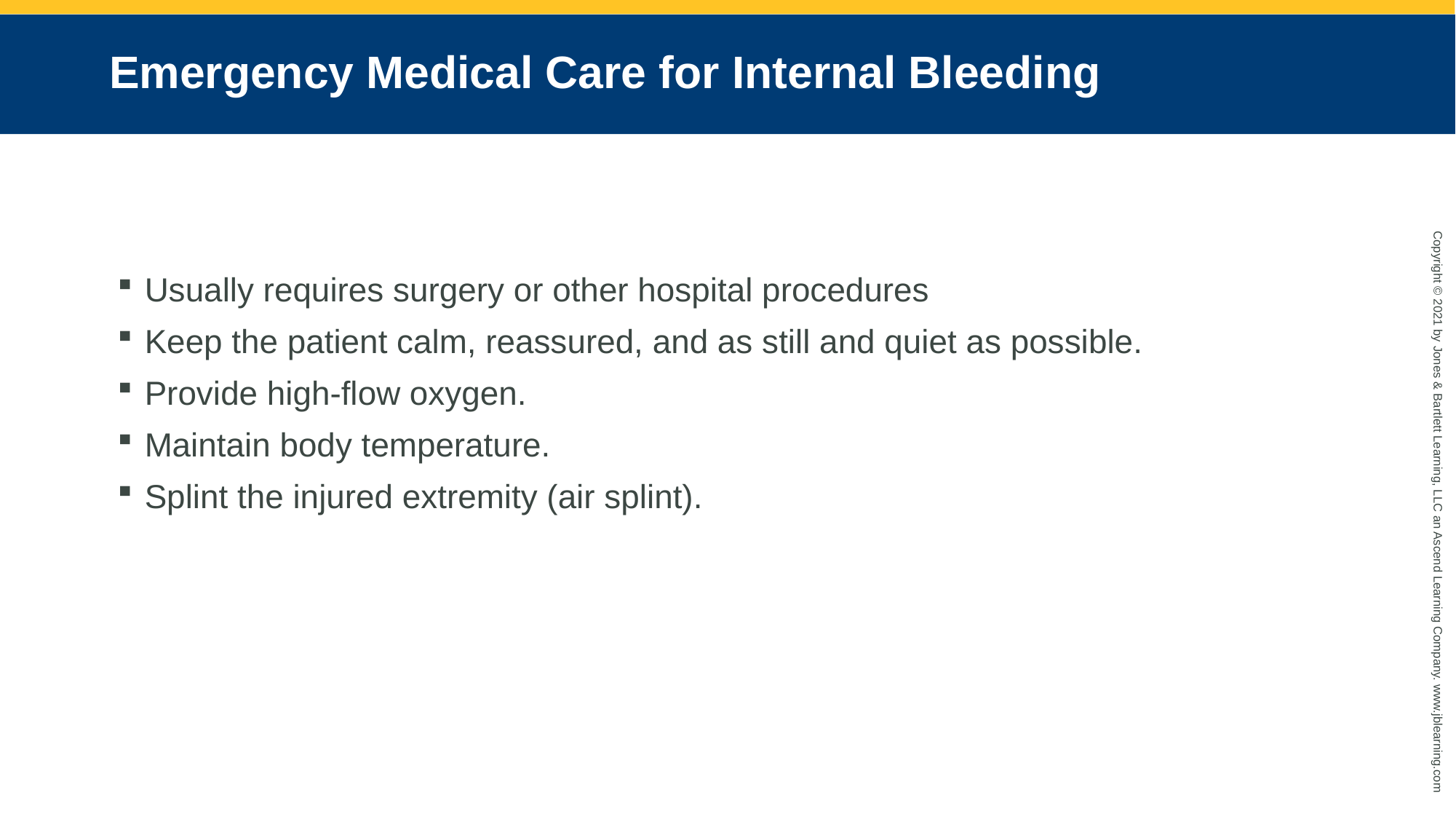

# Emergency Medical Care for Internal Bleeding
Usually requires surgery or other hospital procedures
Keep the patient calm, reassured, and as still and quiet as possible.
Provide high-flow oxygen.
Maintain body temperature.
Splint the injured extremity (air splint).